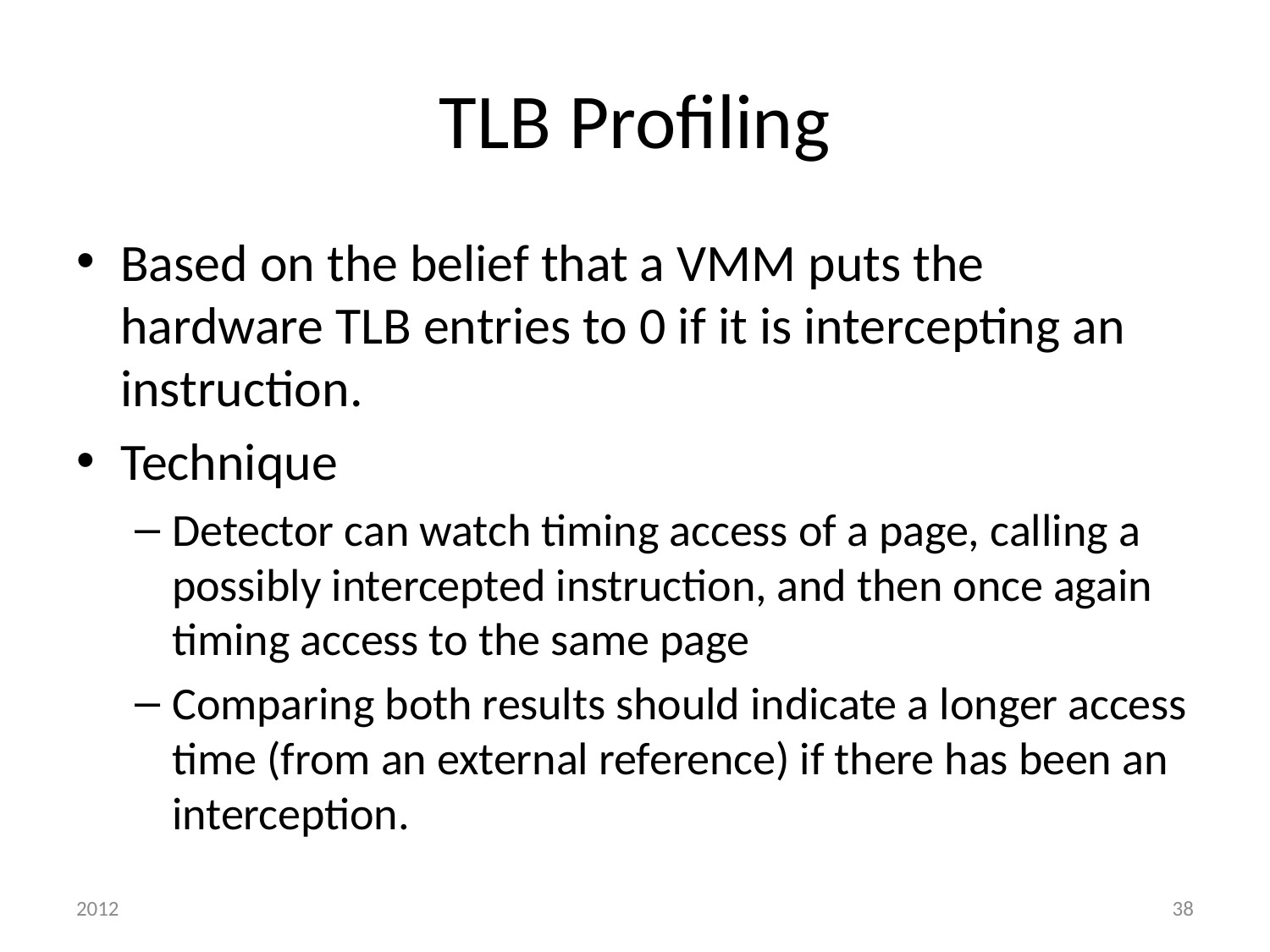

# TLB Profiling
Based on the belief that a VMM puts the hardware TLB entries to 0 if it is intercepting an instruction.
Technique
Detector can watch timing access of a page, calling a possibly intercepted instruction, and then once again timing access to the same page
Comparing both results should indicate a longer access time (from an external reference) if there has been an interception.
2012

38